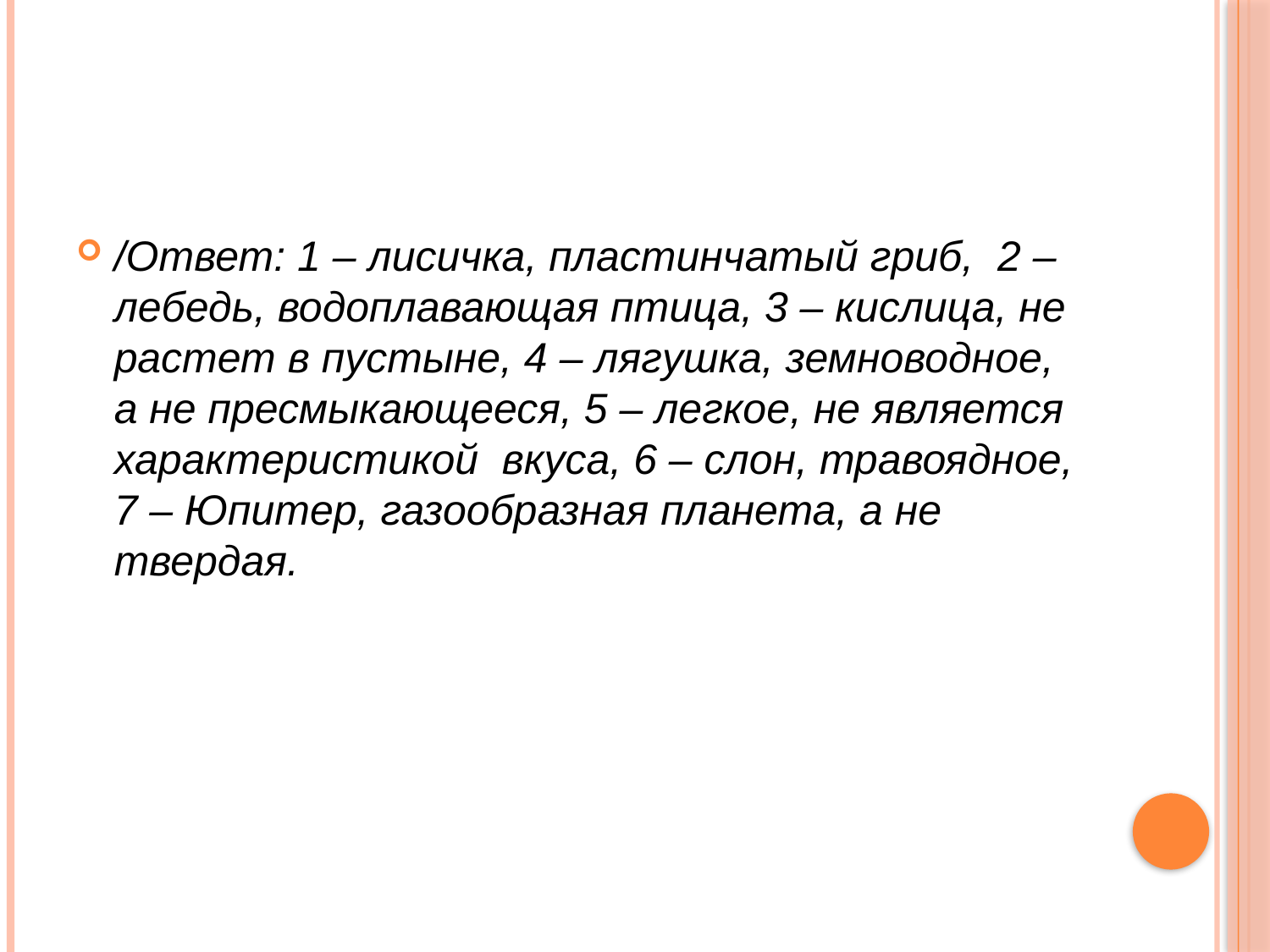

#
/Ответ: 1 – лисичка, пластинчатый гриб,  2 – лебедь, водоплавающая птица, 3 – кислица, не растет в пустыне, 4 – лягушка, земноводное, а не пресмыкающееся, 5 – легкое, не является характеристикой  вкуса, 6 – слон, травоядное, 7 – Юпитер, газообразная планета, а не твердая.